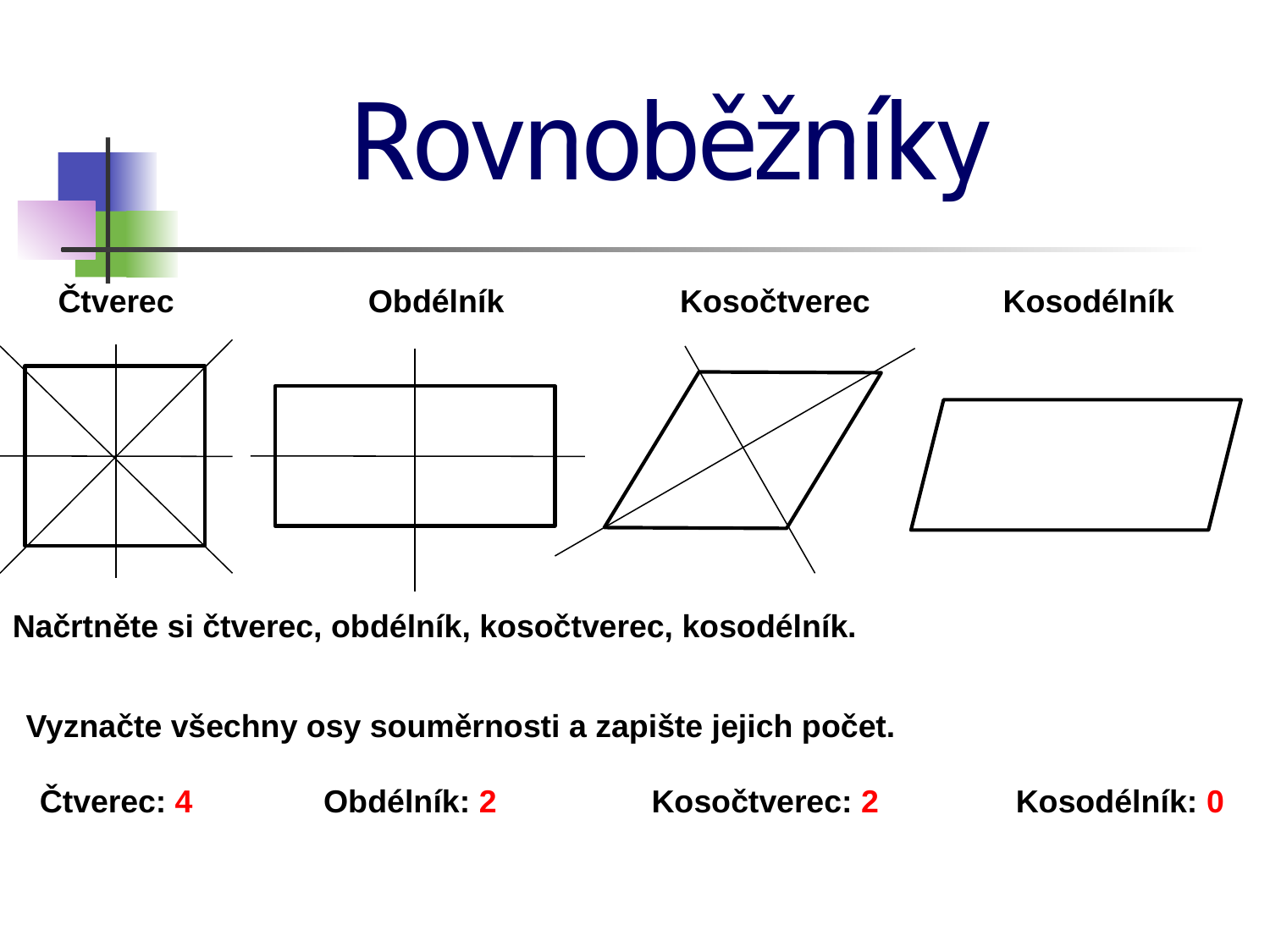

Rovnoběžníky
Čtverec
Obdélník
Kosočtverec
Kosodélník

Načrtněte si čtverec, obdélník, kosočtverec, kosodélník.
Vyznačte všechny osy souměrnosti a zapište jejich počet.
Čtverec: 4
Obdélník: 2
Kosočtverec: 2
Kosodélník: 0